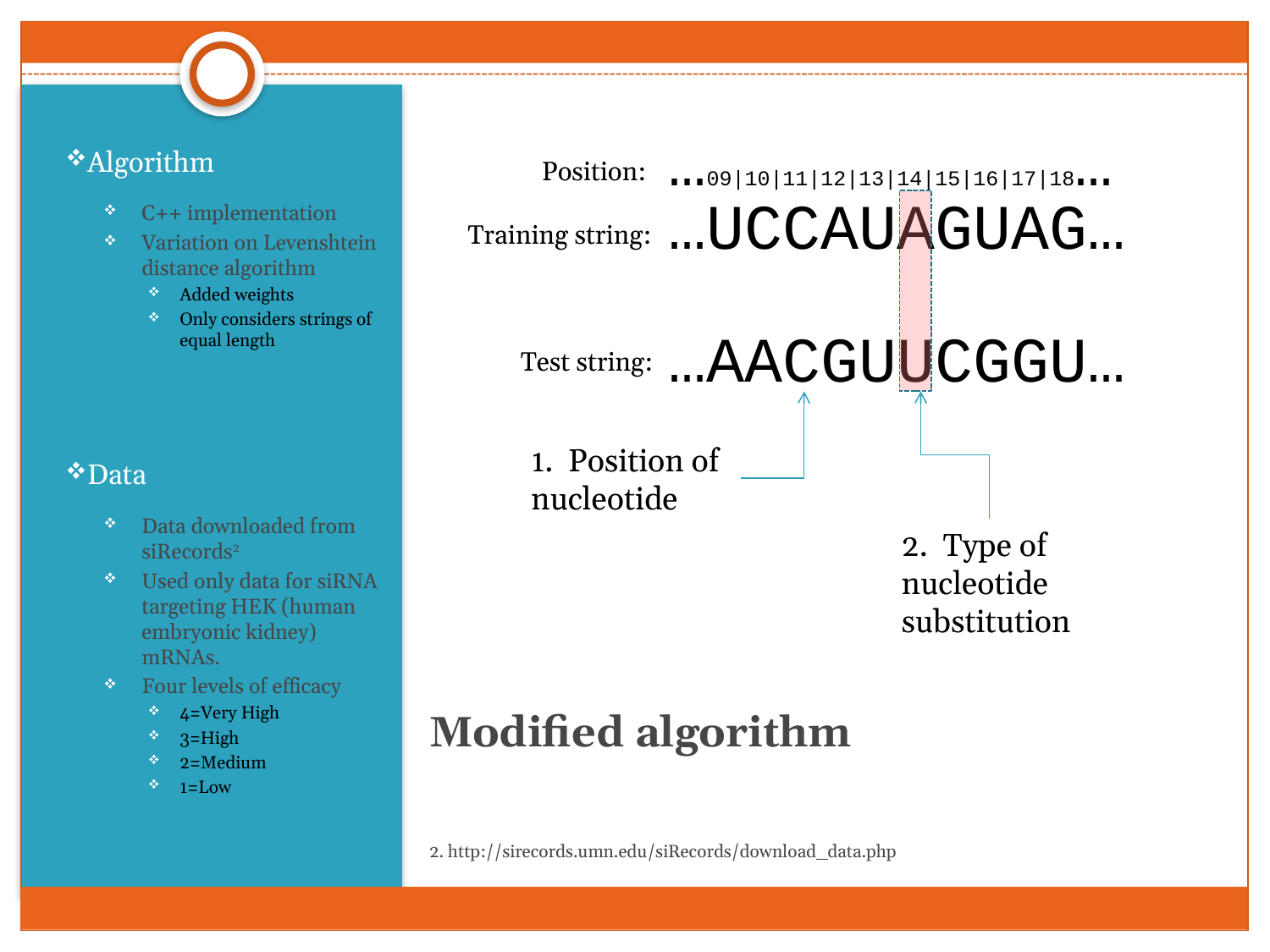

…09|10|11|12|13|14|15|16|17|18…
Position:
…UCCAUAGUAG…

Training string:
…AACGUUCGGU…
Test string:
Algorithm
C++ implementation
Variation on Levenshtein distance algorithm
Added weights
Only considers strings of equal length

Data
Data downloaded from siRecords2
Used only data for siRNA targeting HEK (human embryonic kidney) mRNAs.
Four levels of efficacy
4=Very High
3=High
2=Medium
1=Low

1.  Position of nucleotide
2.  Type of nucleotide substitution
# Modified algorithm 2. http://sirecords.umn.edu/siRecords/download_data.php